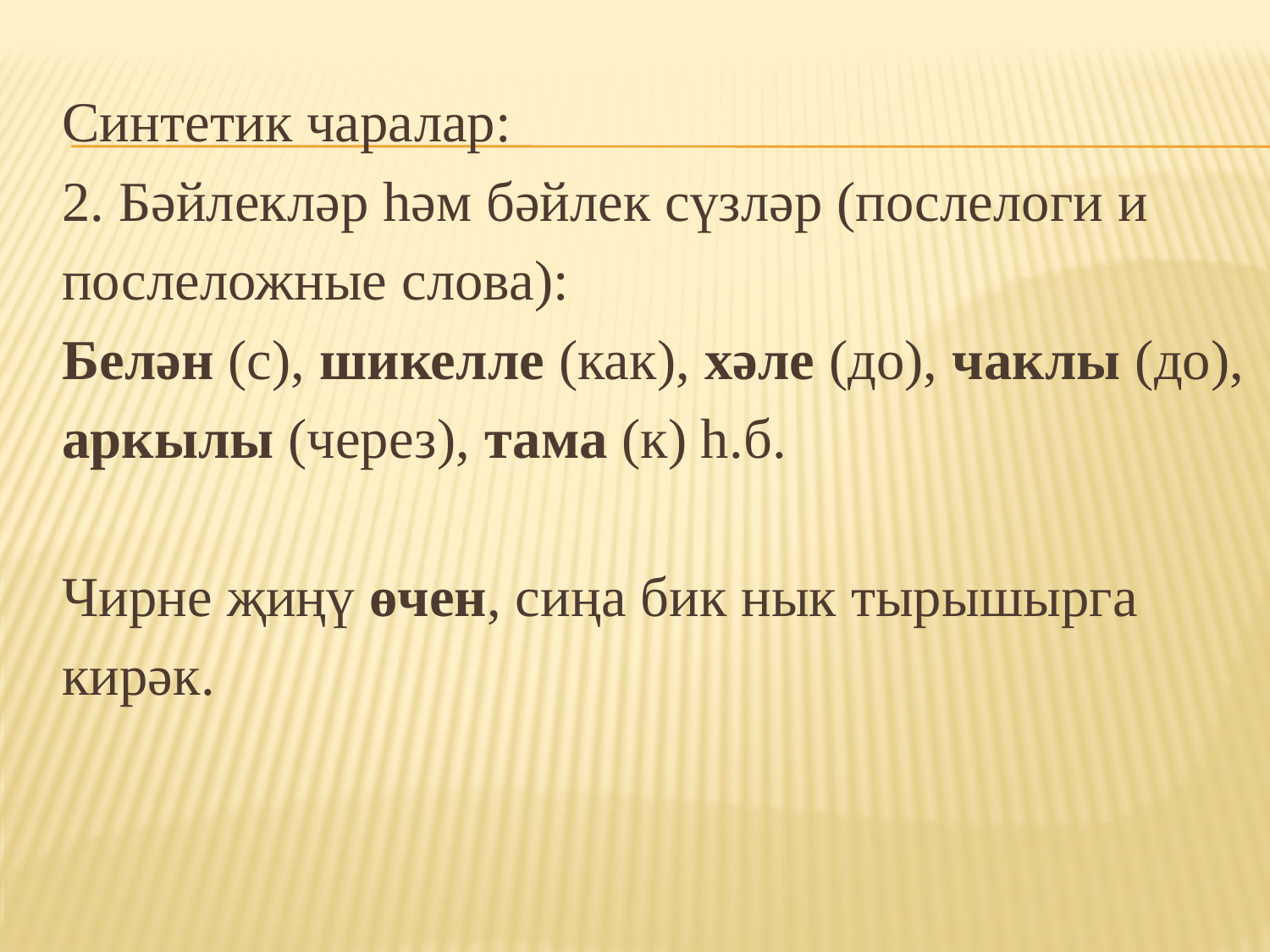

Синтетик чаралар:
2. Бәйлекләр һәм бәйлек сүзләр (послелоги и
послеложные слова):
Белән (с), шикелле (как), хәле (до), чаклы (до),
аркылы (через), тама (к) һ.б.

Чирне җиңү өчен, сиңа бик нык тырышырга
кирәк.